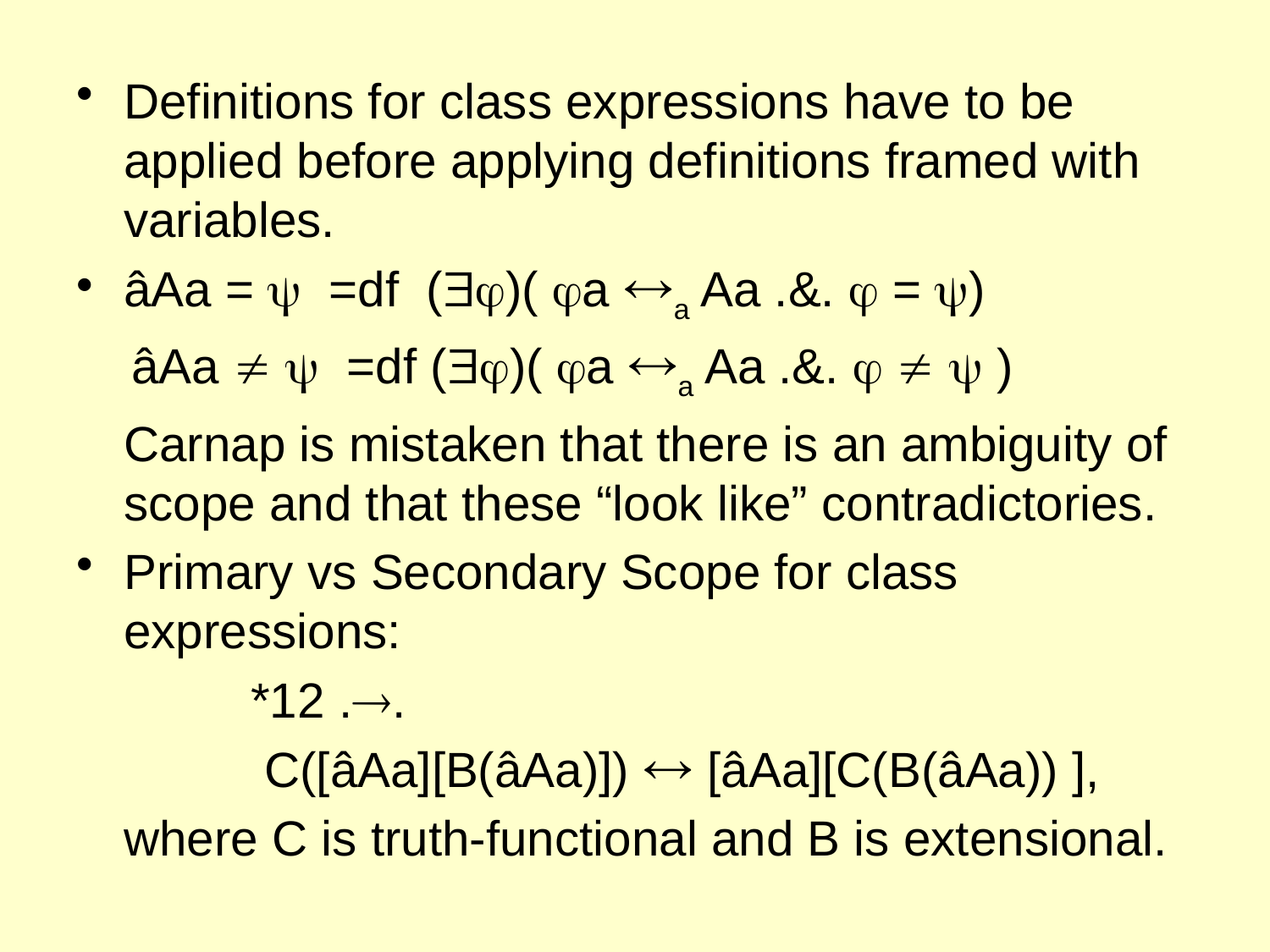

Definitions for class expressions have to be applied before applying definitions framed with variables.
âAa = ψ  =df  (∃ϕ)( ϕa ↔a Aa .&. ϕ = ψ)
    âAa ≠ ψ  =df (∃ϕ)( ϕa ↔a Aa .&. ϕ ≠ ψ )
	Carnap is mistaken that there is an ambiguity of scope and that these “look like” contradictories.
Primary vs Secondary Scope for class expressions:
		*12 .→.
		 C([âAa][B(âAa)]) ↔ [âAa][C(B(âAa)) ],
	where C is truth-functional and B is extensional.